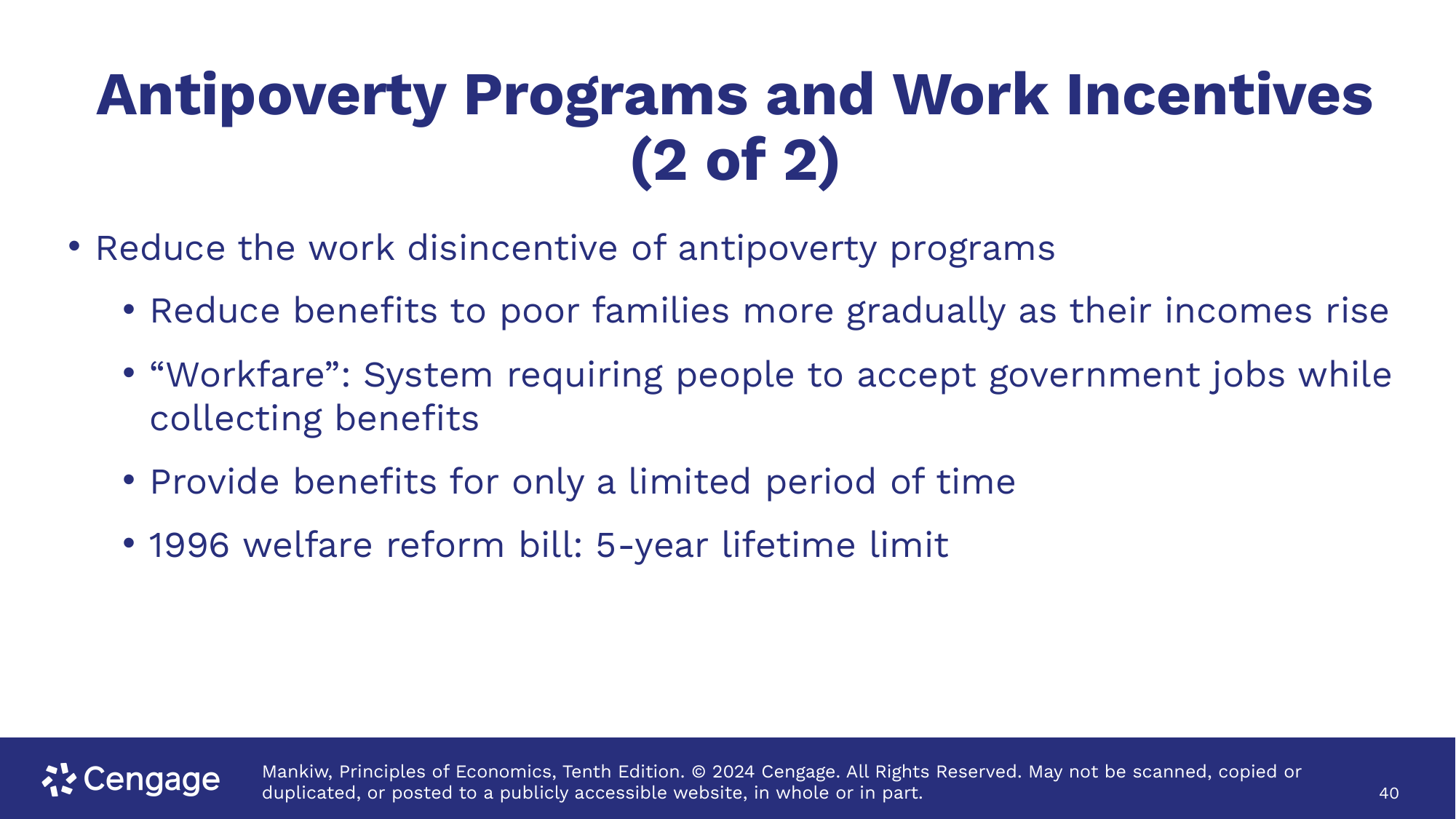

# Antipoverty Programs and Work Incentives (2 of 2)
Reduce the work disincentive of antipoverty programs
Reduce benefits to poor families more gradually as their incomes rise
“Workfare”: System requiring people to accept government jobs while collecting benefits
Provide benefits for only a limited period of time
1996 welfare reform bill: 5-year lifetime limit